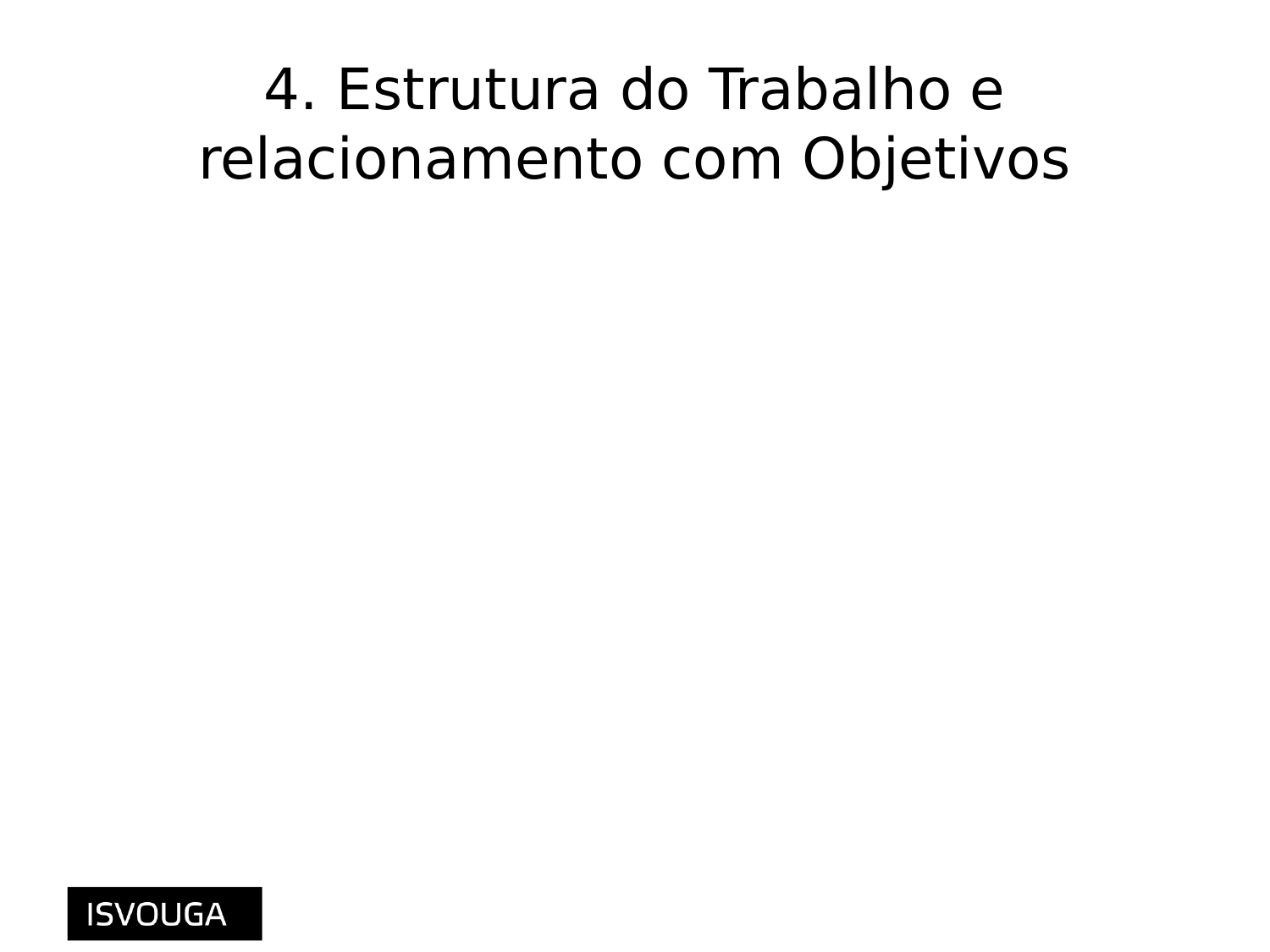

# 4. Estrutura do Trabalho e relacionamento com Objetivos